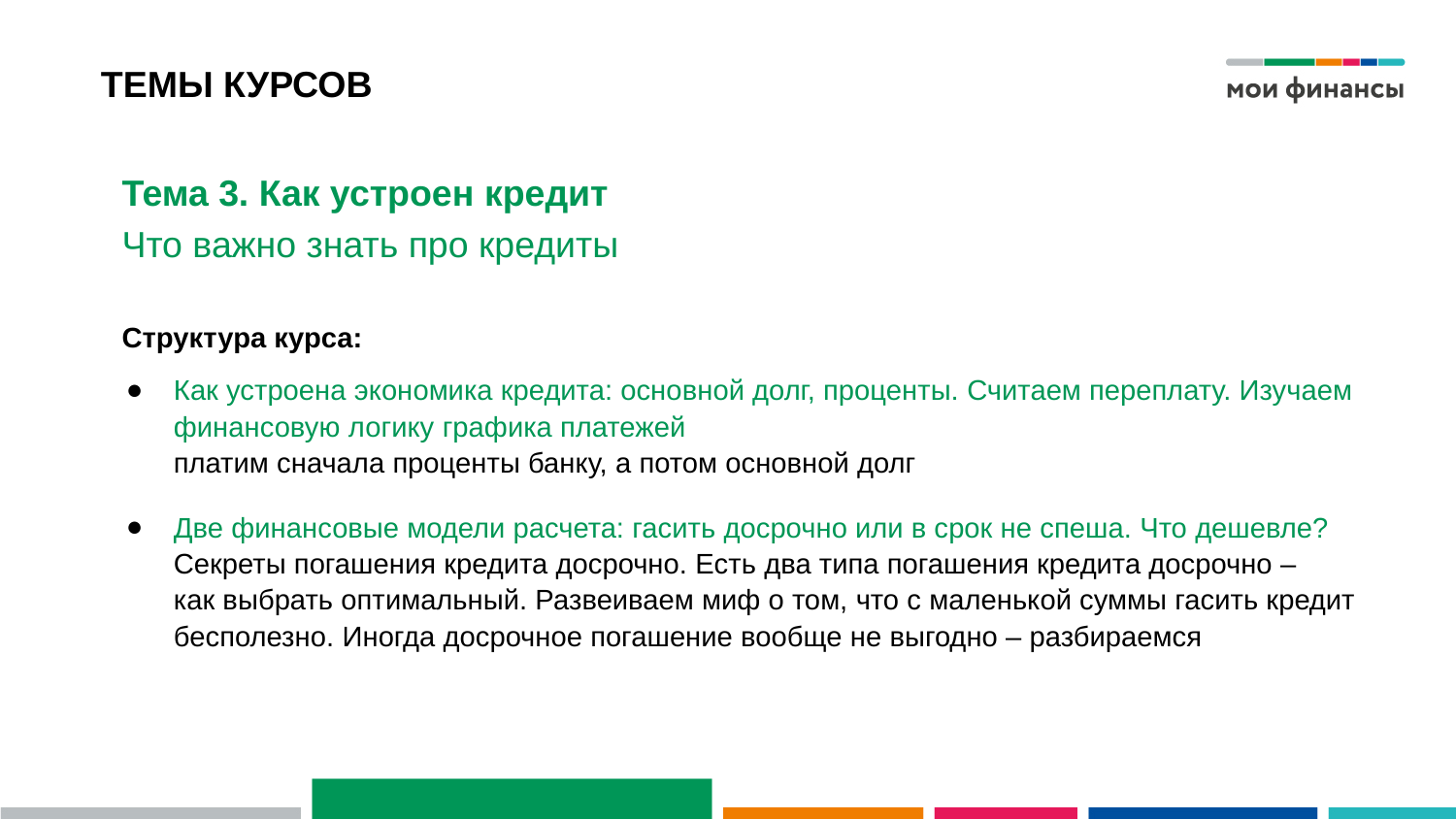

# ТЕМЫ КУРСОВ
Тема 3. Как устроен кредит
Что важно знать про кредиты

Структура курса:
Как устроена экономика кредита: основной долг, проценты. Считаем переплату. Изучаем финансовую логику графика платежей
платим сначала проценты банку, а потом основной долг
Две финансовые модели расчета: гасить досрочно или в срок не спеша. Что дешевле?
Секреты погашения кредита досрочно. Есть два типа погашения кредита досрочно –
как выбрать оптимальный. Развеиваем миф о том, что с маленькой суммы гасить кредит бесполезно. Иногда досрочное погашение вообще не выгодно – разбираемся